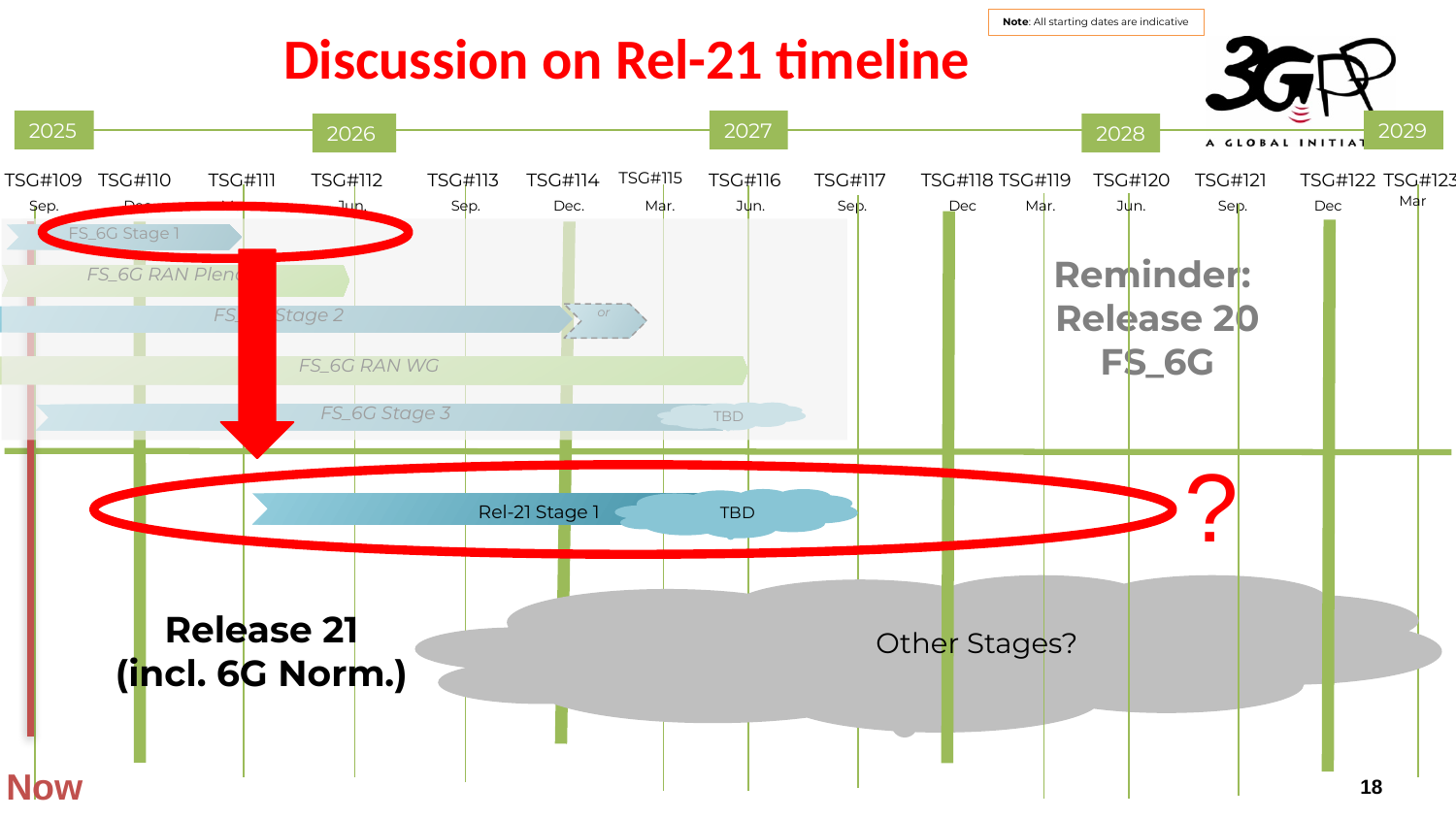

Note: All starting dates are indicative
Discussion on Rel-21 timeline
2025
2029
2027
2026
2028
TSG#109
TSG#110
TSG#111
TSG#112
TSG#113
TSG#114
TSG#115
TSG#116
TSG#117
TSG#118
TSG#119
TSG#120
TSG#121
TSG#122
TSG#123
Mar
Sep.
Dec.
Mar.
Jun.
Sep.
Dec.
Mar.
Jun.
Sep.
Dec
Mar.
Jun.
Sep.
Dec

FS_6G Stage 1
Reminder:
Release 20
FS_6G

FS_6G RAN Plenary
or
FS_6G Stage 2
FS_6G RAN WG
TBD

FS_6G Stage 3
?

Rel-21 Stage 1
TBD

Release 21
(incl. 6G Norm.)
Other Stages?
Now